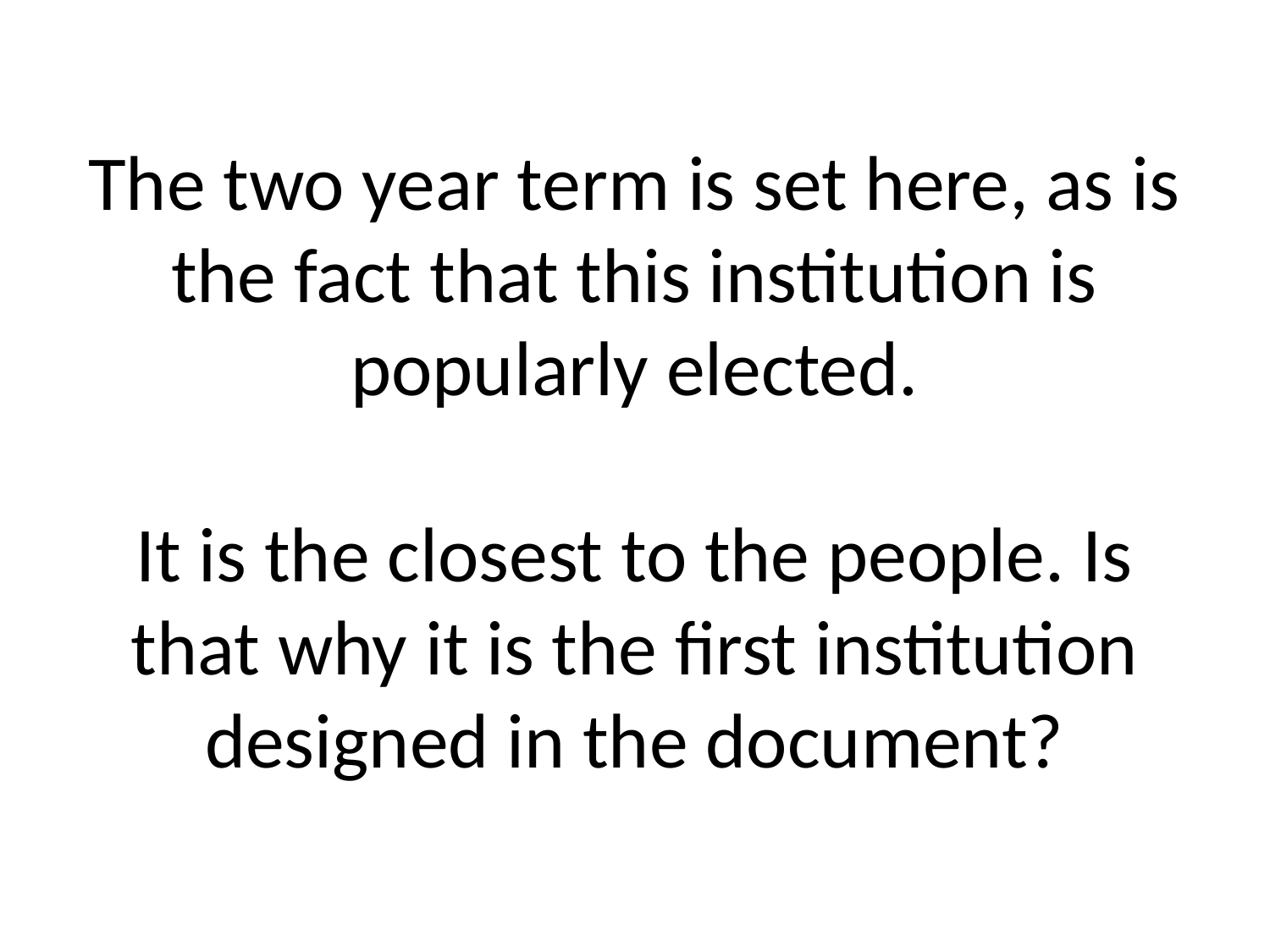

# The two year term is set here, as is the fact that this institution is popularly elected. It is the closest to the people. Is that why it is the first institution designed in the document?